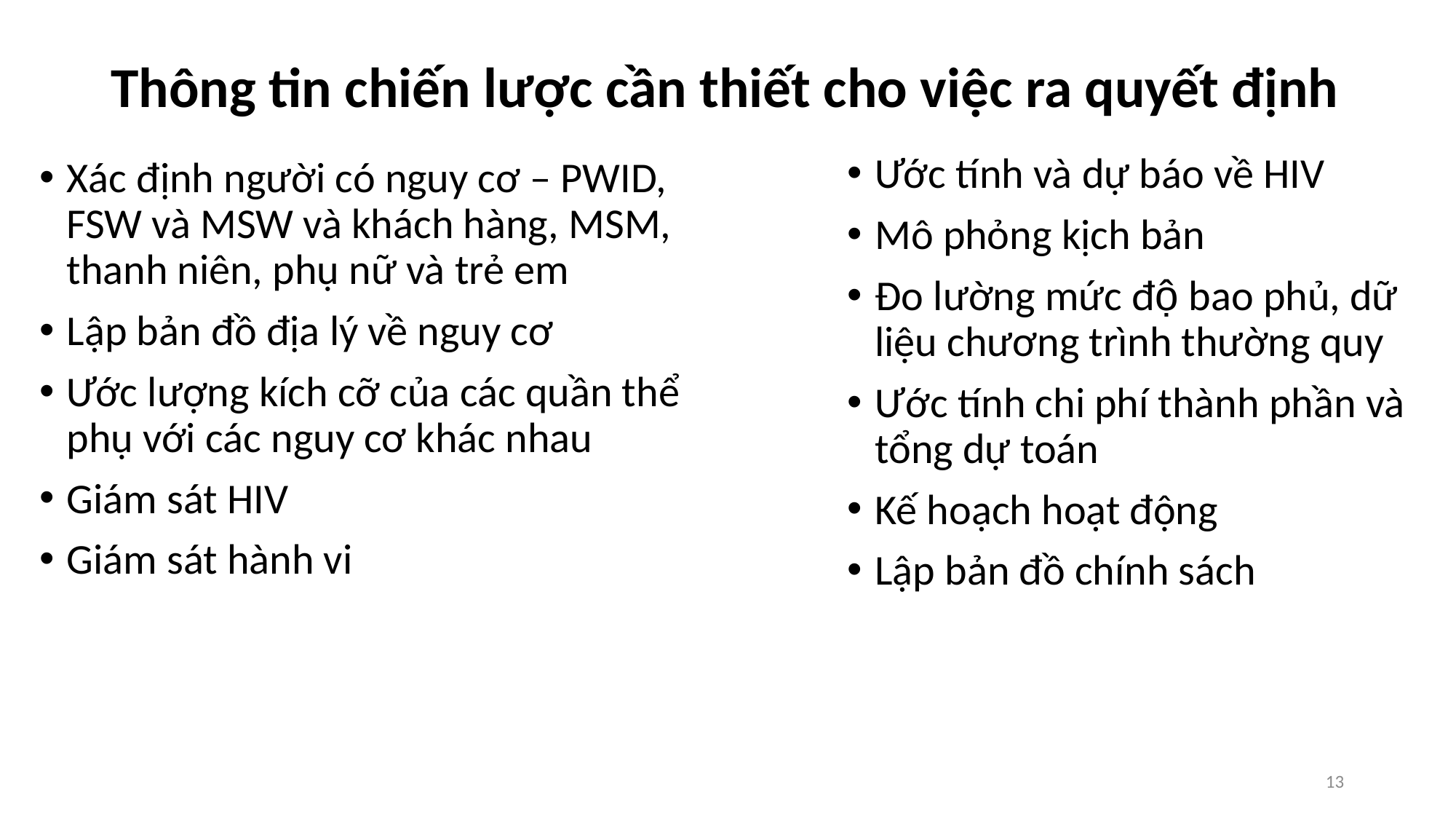

# Thông tin chiến lược cần thiết cho việc ra quyết định
Ước tính và dự báo về HIV
Mô phỏng kịch bản
Đo lường mức độ bao phủ, dữ liệu chương trình thường quy
Ước tính chi phí thành phần và tổng dự toán
Kế hoạch hoạt động
Lập bản đồ chính sách
Xác định người có nguy cơ – PWID, FSW và MSW và khách hàng, MSM, thanh niên, phụ nữ và trẻ em
Lập bản đồ địa lý về nguy cơ
Ước lượng kích cỡ của các quần thể phụ với các nguy cơ khác nhau
Giám sát HIV
Giám sát hành vi
13